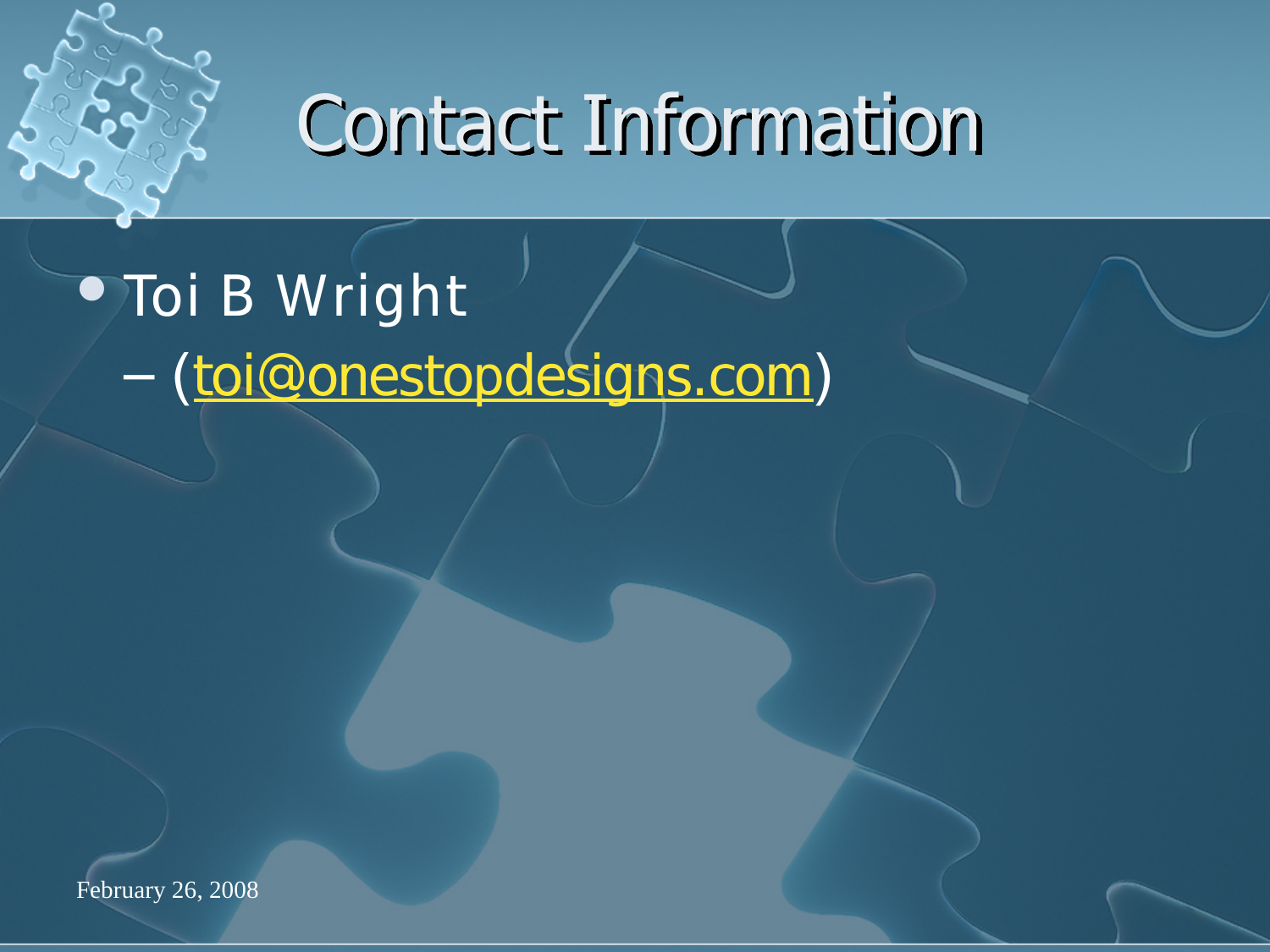

# Contact Information
Toi B Wright
	– (toi@onestopdesigns.com)

February 26, 2008